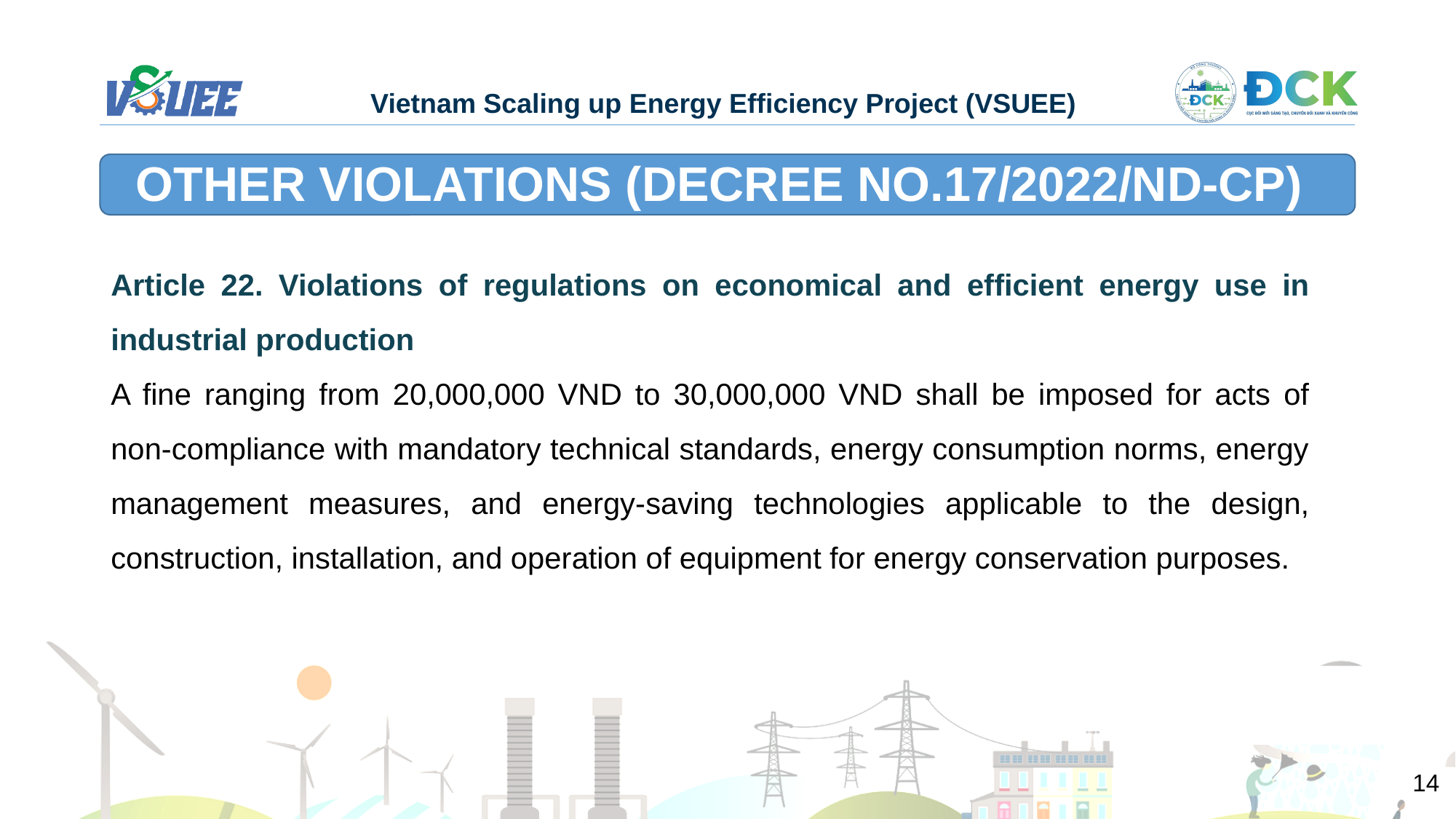

OTHER VIOLATIONS (DECREE NO.17/2022/ND-CP)
Article 22. Violations of regulations on economical and efficient energy use in industrial production
A fine ranging from 20,000,000 VND to 30,000,000 VND shall be imposed for acts of non-compliance with mandatory technical standards, energy consumption norms, energy management measures, and energy-saving technologies applicable to the design, construction, installation, and operation of equipment for energy conservation purposes.

14